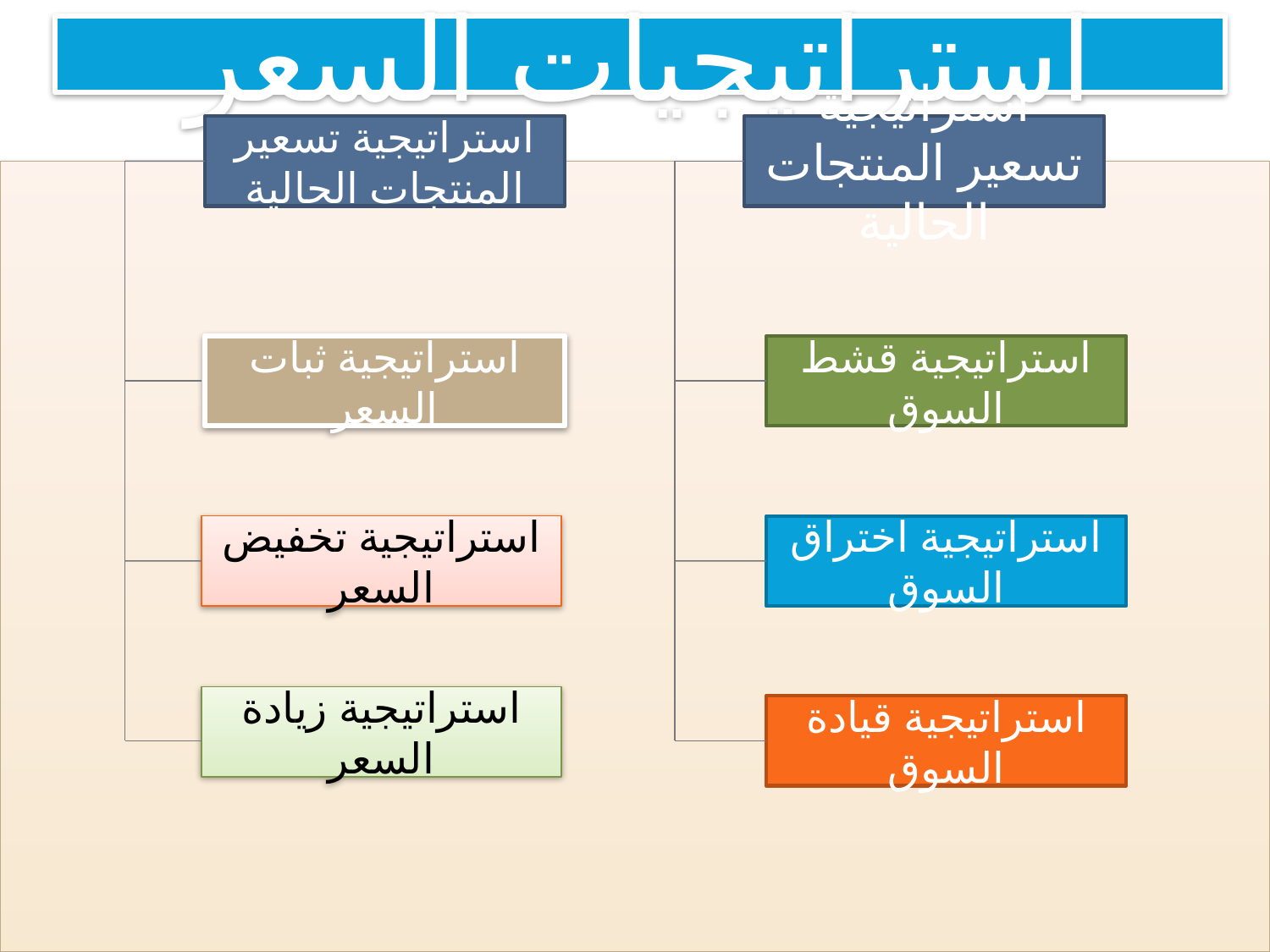

# استراتيجيات السعر
استراتيجية تسعير المنتجات الحالية
استراتيجية تسعير المنتجات الحالية

استراتيجية ثبات السعر
استراتيجية قشط السوق
استراتيجية تخفيض السعر
استراتيجية اختراق السوق
استراتيجية زيادة السعر
استراتيجية قيادة السوق